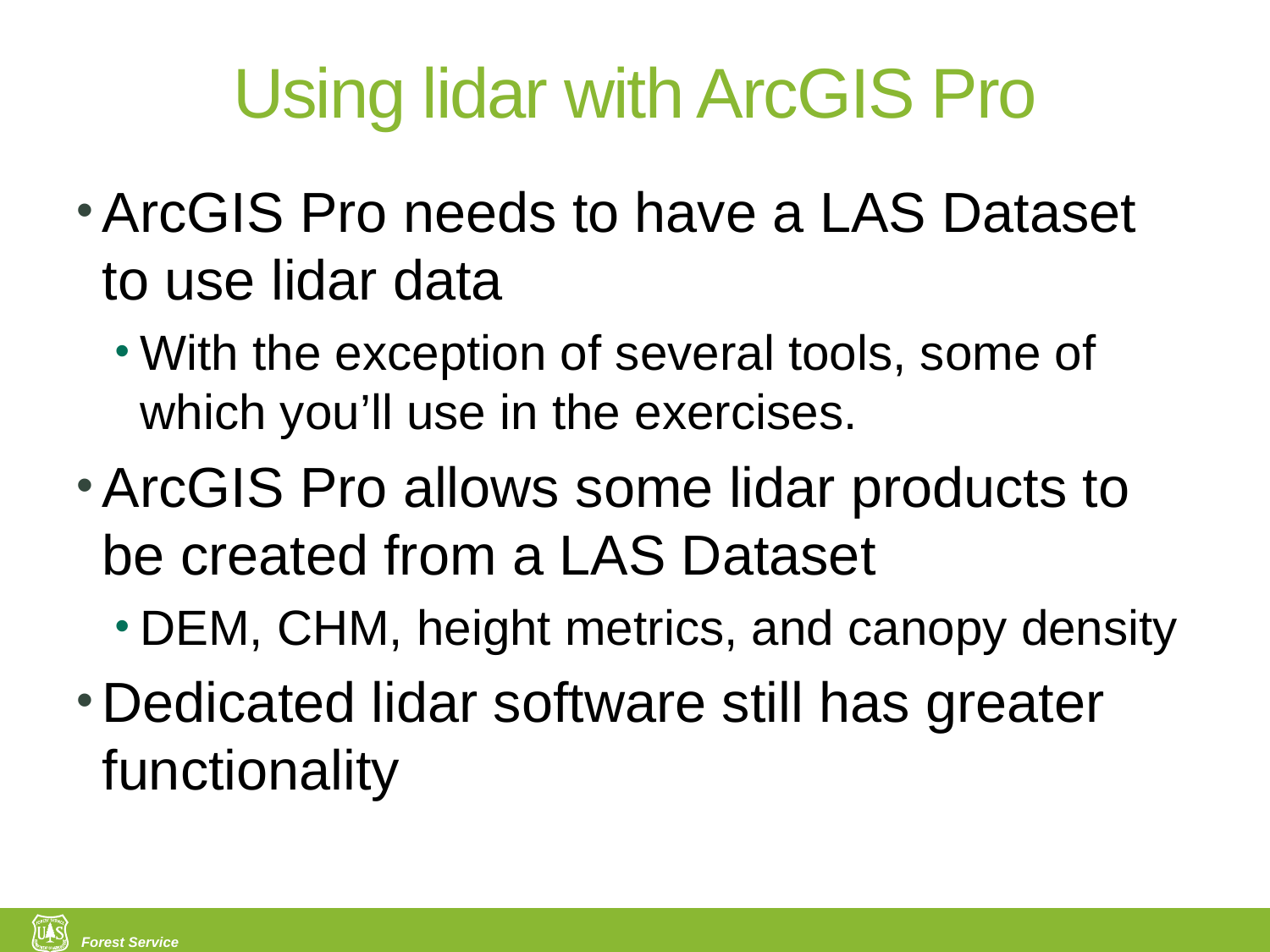

# Using lidar with ArcGIS Pro
ArcGIS Pro needs to have a LAS Dataset to use lidar data
With the exception of several tools, some of which you’ll use in the exercises.
ArcGIS Pro allows some lidar products to be created from a LAS Dataset
DEM, CHM, height metrics, and canopy density
Dedicated lidar software still has greater functionality